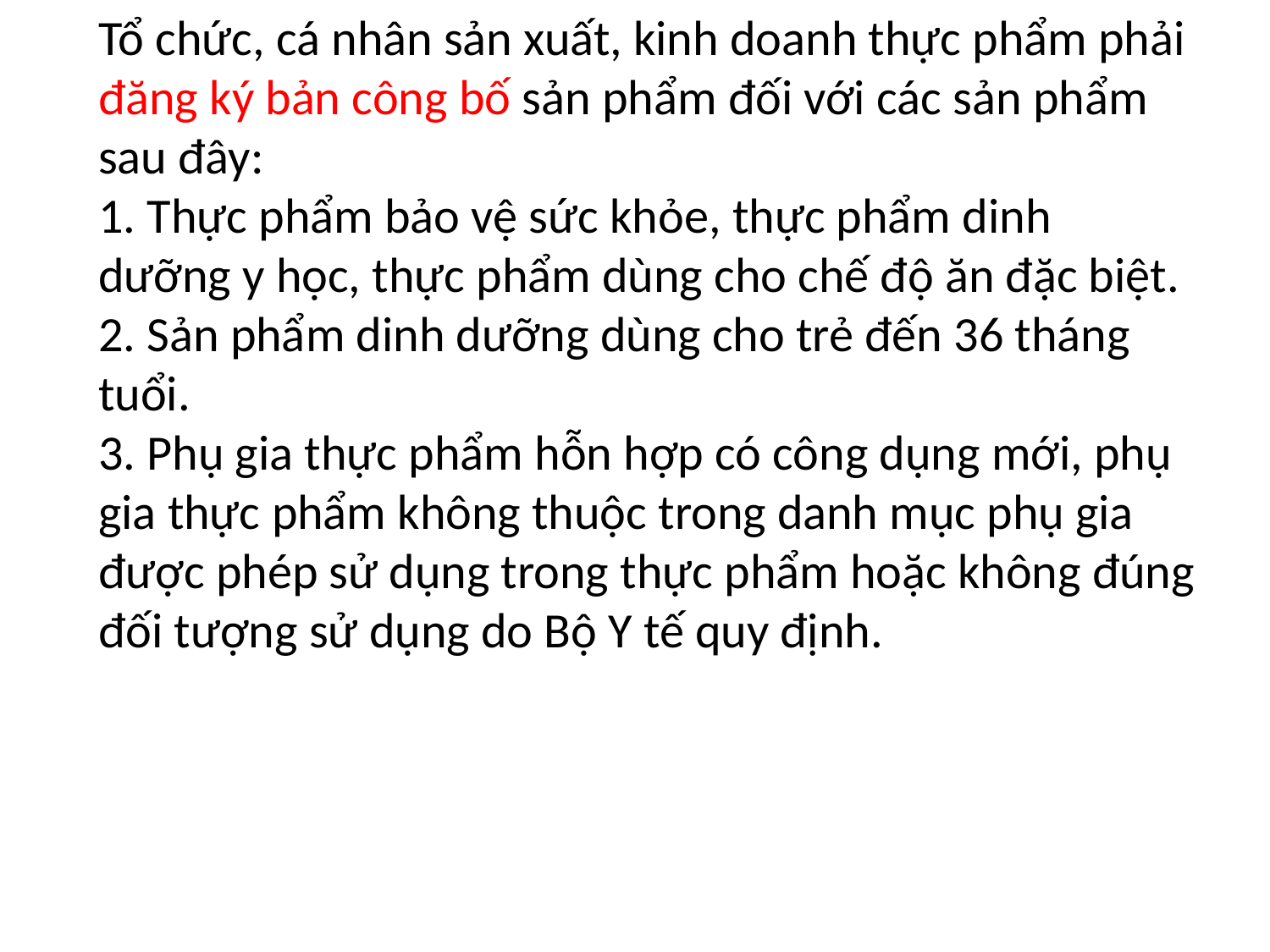

Tổ chức, cá nhân sản xuất, kinh doanh thực phẩm phải đăng ký bản công bố sản phẩm đối với các sản phẩm sau đây:
1. Thực phẩm bảo vệ sức khỏe, thực phẩm dinh dưỡng y học, thực phẩm dùng cho chế độ ăn đặc biệt.
2. Sản phẩm dinh dưỡng dùng cho trẻ đến 36 tháng tuổi.
3. Phụ gia thực phẩm hỗn hợp có công dụng mới, phụ gia thực phẩm không thuộc trong danh mục phụ gia được phép sử dụng trong thực phẩm hoặc không đúng đối tượng sử dụng do Bộ Y tế quy định.